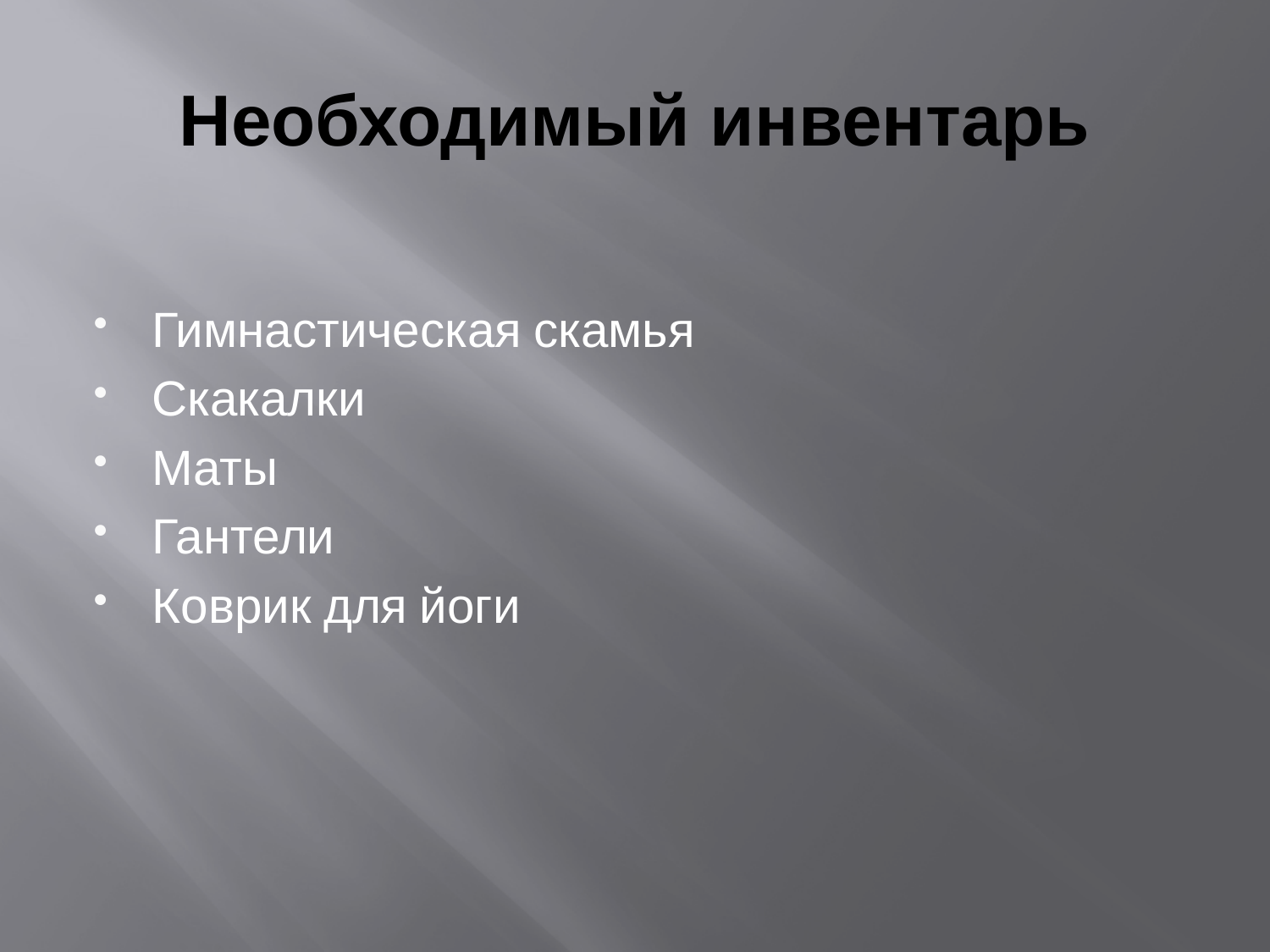

# Необходимый инвентарь

Гимнастическая скамья
Скакалки
Маты
Гантели
Коврик для йоги